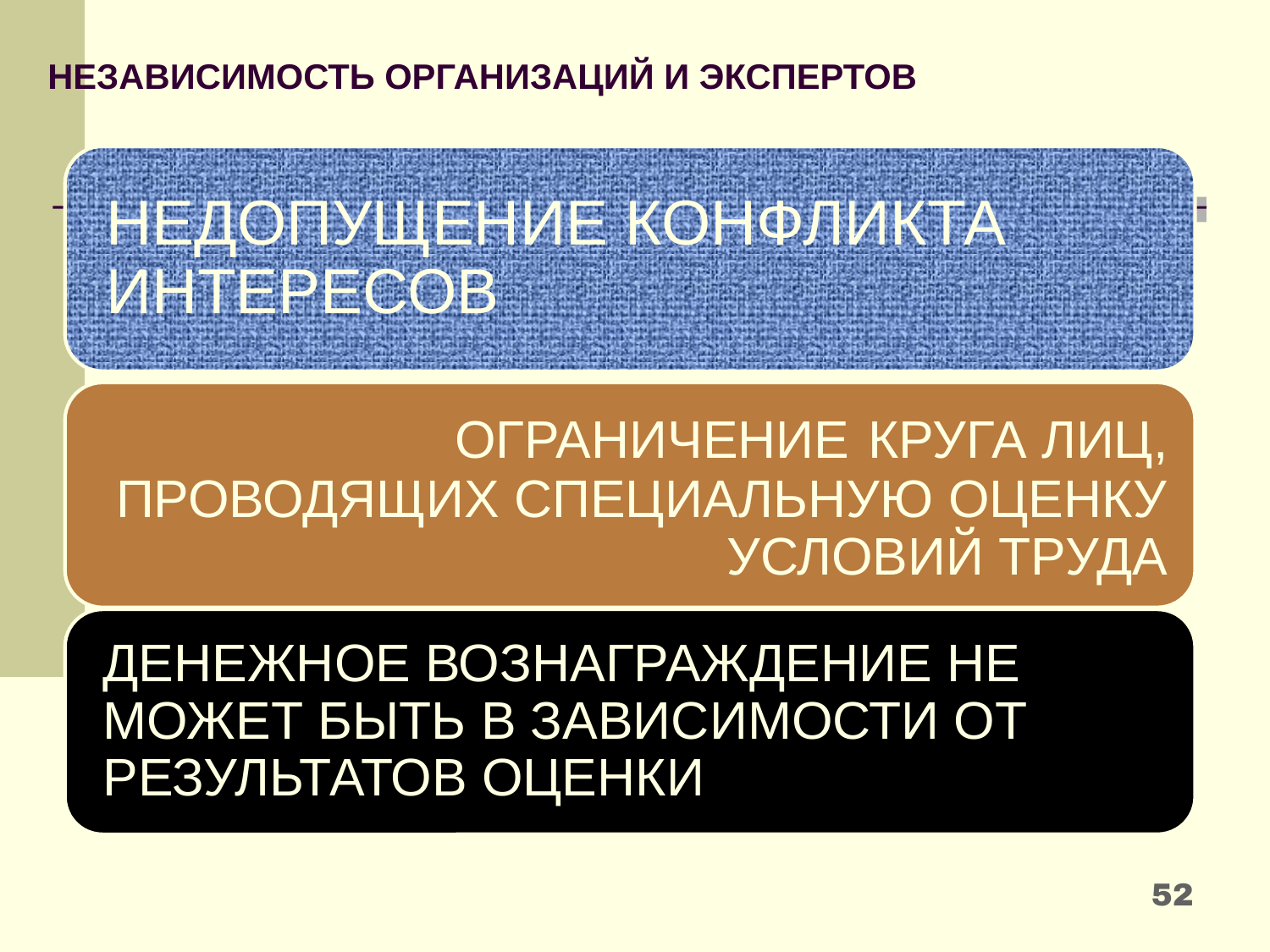

# НЕЗАВИСИМОСТЬ ОРГАНИЗАЦИЙ И ЭКСПЕРТОВ
НЕДОПУЩЕНИЕ КОНФЛИКТА ИНТЕРЕСОВ

ОГРАНИЧЕНИЕ КРУГА ЛИЦ, ПРОВОДЯЩИХ СПЕЦИАЛЬНУЮ ОЦЕНКУ УСЛОВИЙ ТРУДА
ДЕНЕЖНОЕ ВОЗНАГРАЖДЕНИЕ НЕ МОЖЕТ БЫТЬ В ЗАВИСИМОСТИ ОТ РЕЗУЛЬТАТОВ ОЦЕНКИ

Обязательная
страховка
Обязательная
страховка
52